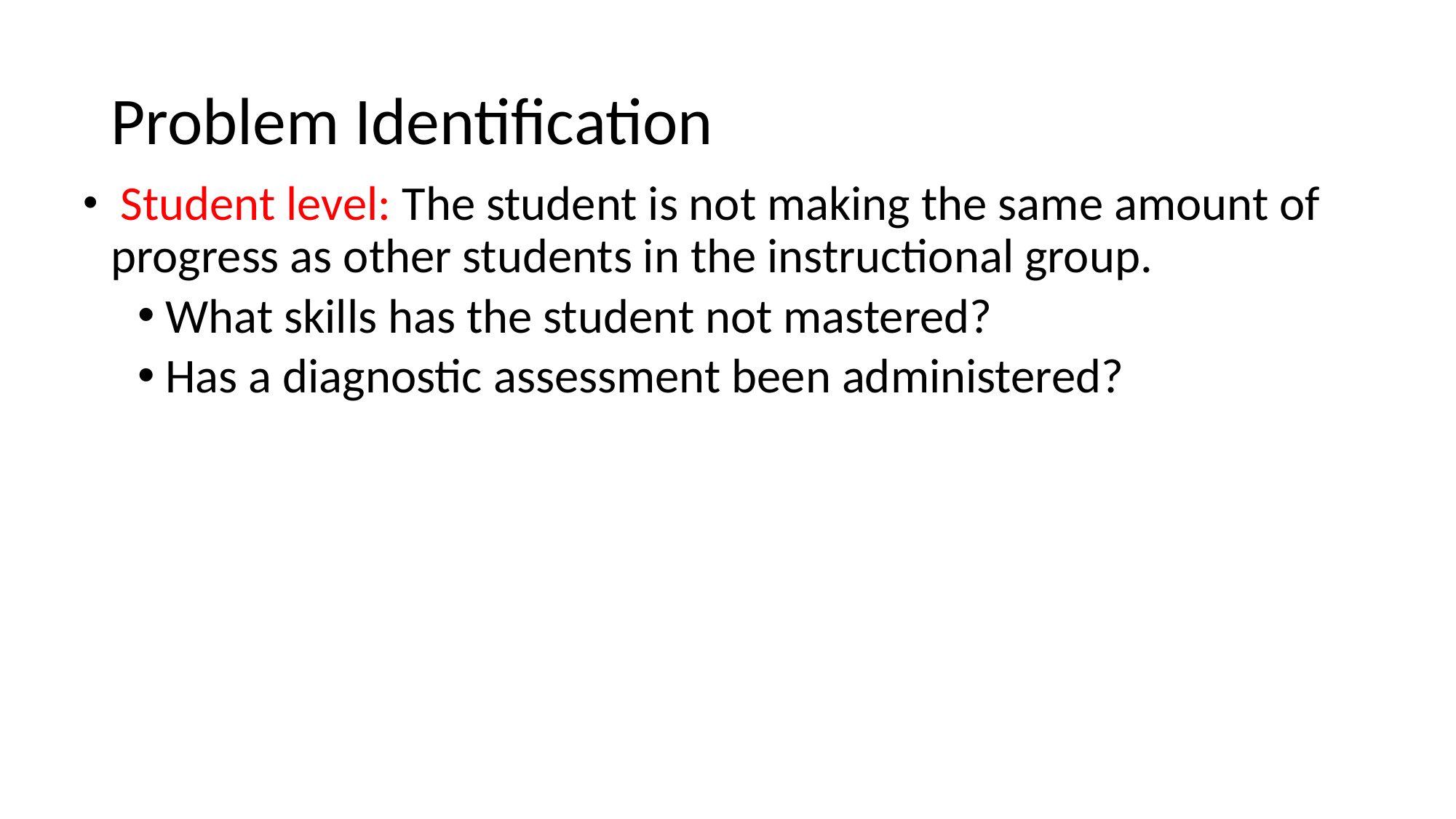

# Problem Identification
 Student level: The student is not making the same amount of progress as other students in the instructional group.
What skills has the student not mastered?
Has a diagnostic assessment been administered?